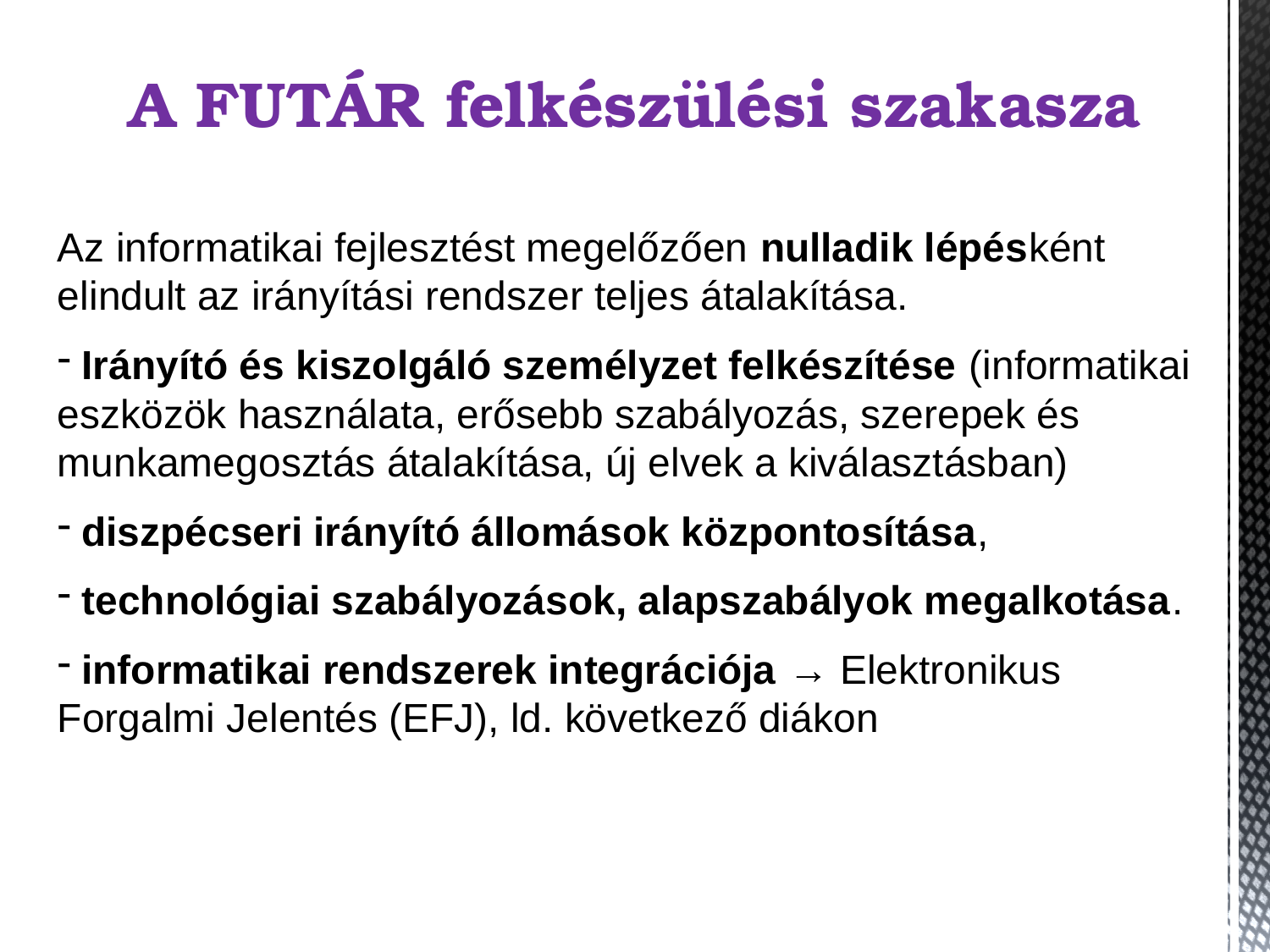

# A FUTÁR felkészülési szakasza
Az informatikai fejlesztést megelőzően nulladik lépésként elindult az irányítási rendszer teljes átalakítása.
 Irányító és kiszolgáló személyzet felkészítése (informatikai eszközök használata, erősebb szabályozás, szerepek és munkamegosztás átalakítása, új elvek a kiválasztásban)
 diszpécseri irányító állomások központosítása,
 technológiai szabályozások, alapszabályok megalkotása.
 informatikai rendszerek integrációja → Elektronikus Forgalmi Jelentés (EFJ), ld. következő diákon